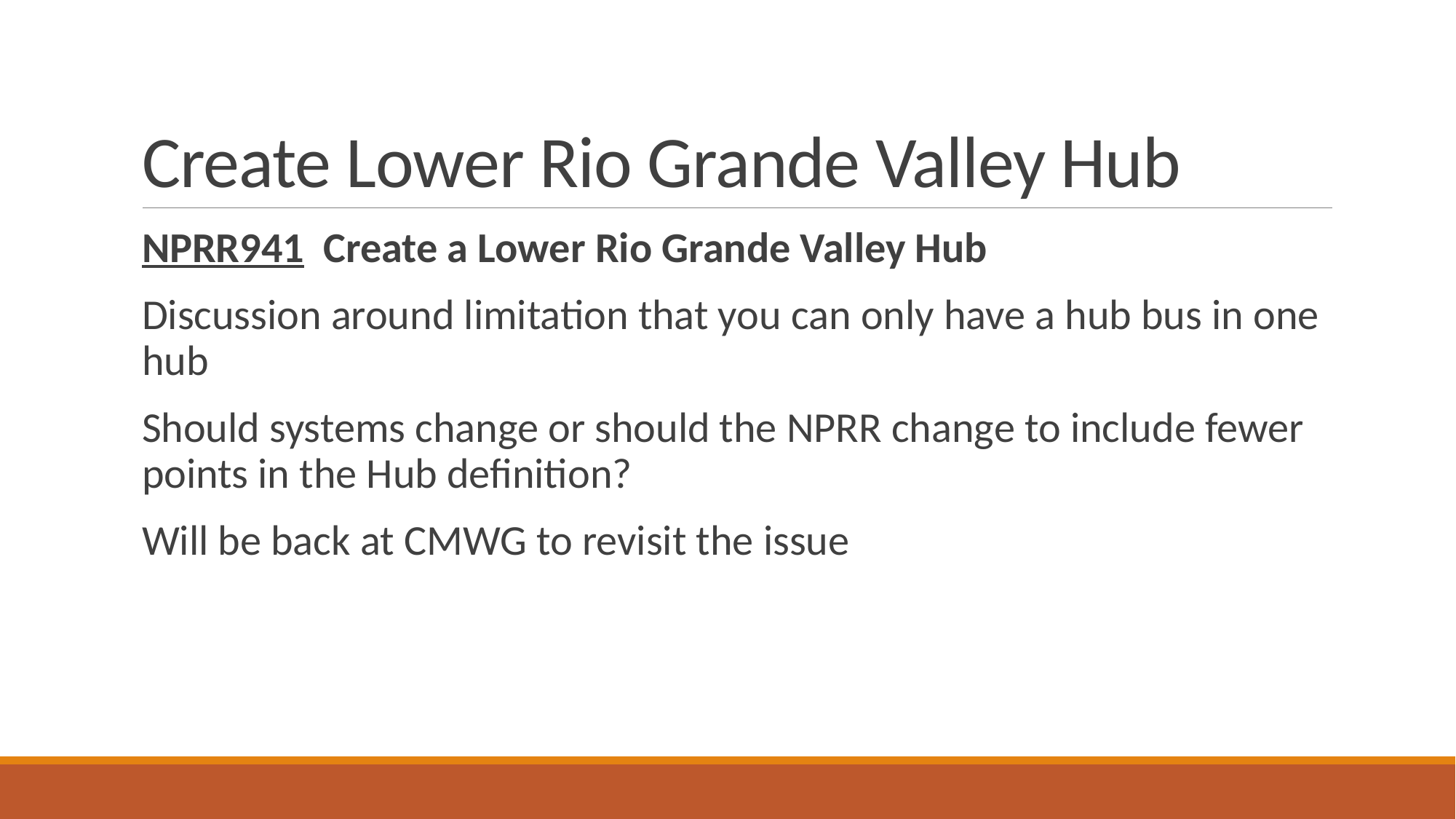

# Create Lower Rio Grande Valley Hub
NPRR941  Create a Lower Rio Grande Valley Hub
Discussion around limitation that you can only have a hub bus in one hub
Should systems change or should the NPRR change to include fewer points in the Hub definition?
Will be back at CMWG to revisit the issue